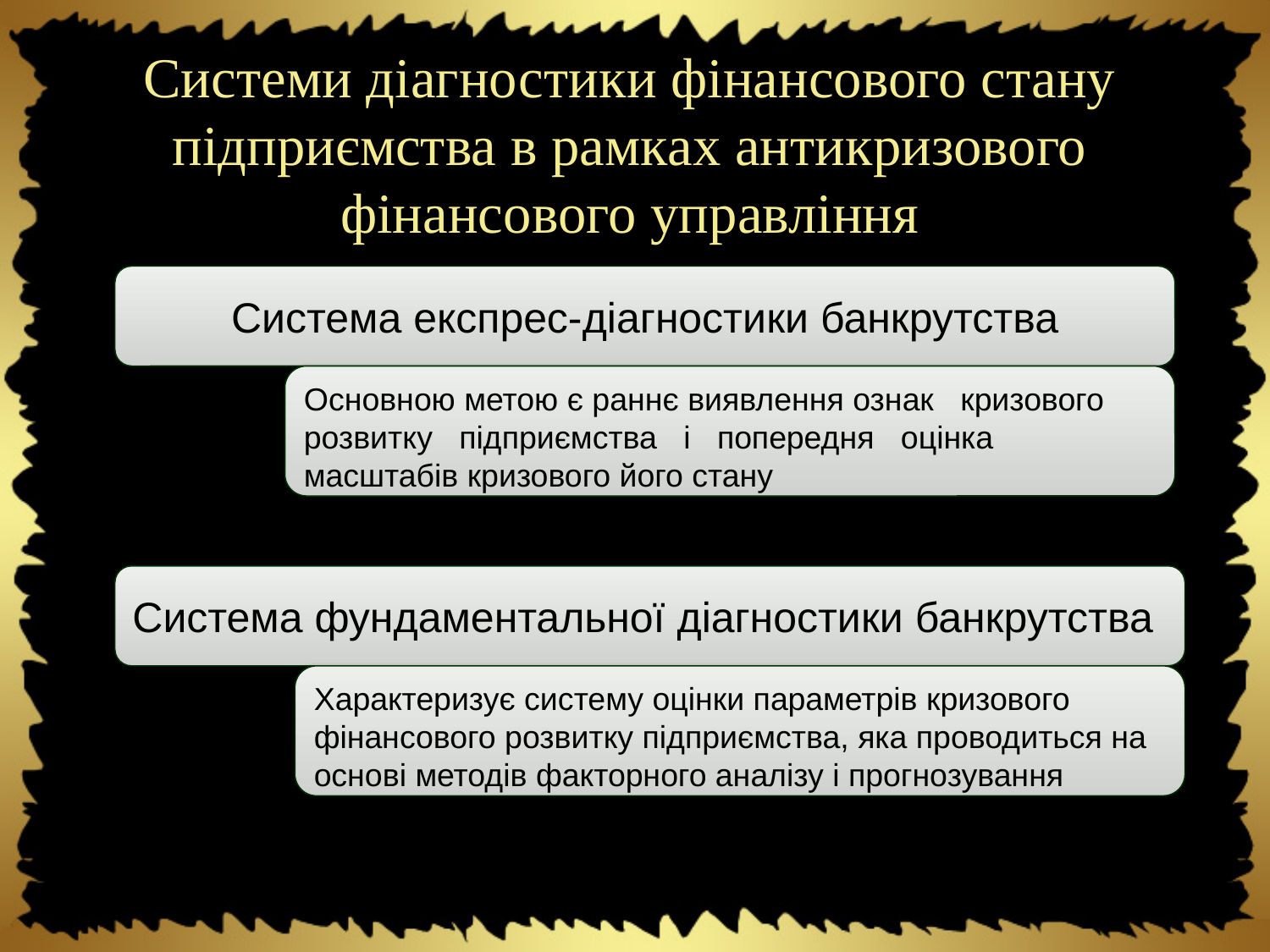

# Системи діагностики фінансового стану підприємства в рамках антикризового фінансового управління
Система експрес-діагностики банкрутства
Основною метою є раннє виявлення ознак   кризового   розвитку   підприємства   і   попередня   оцінка  масштабів кризового його стану
Система фундаментальної діагностики банкрутства
Характеризує систему оцінки параметрів кризового фінансового розвитку підприємства, яка проводиться на основі методів факторного аналізу і прогнозування